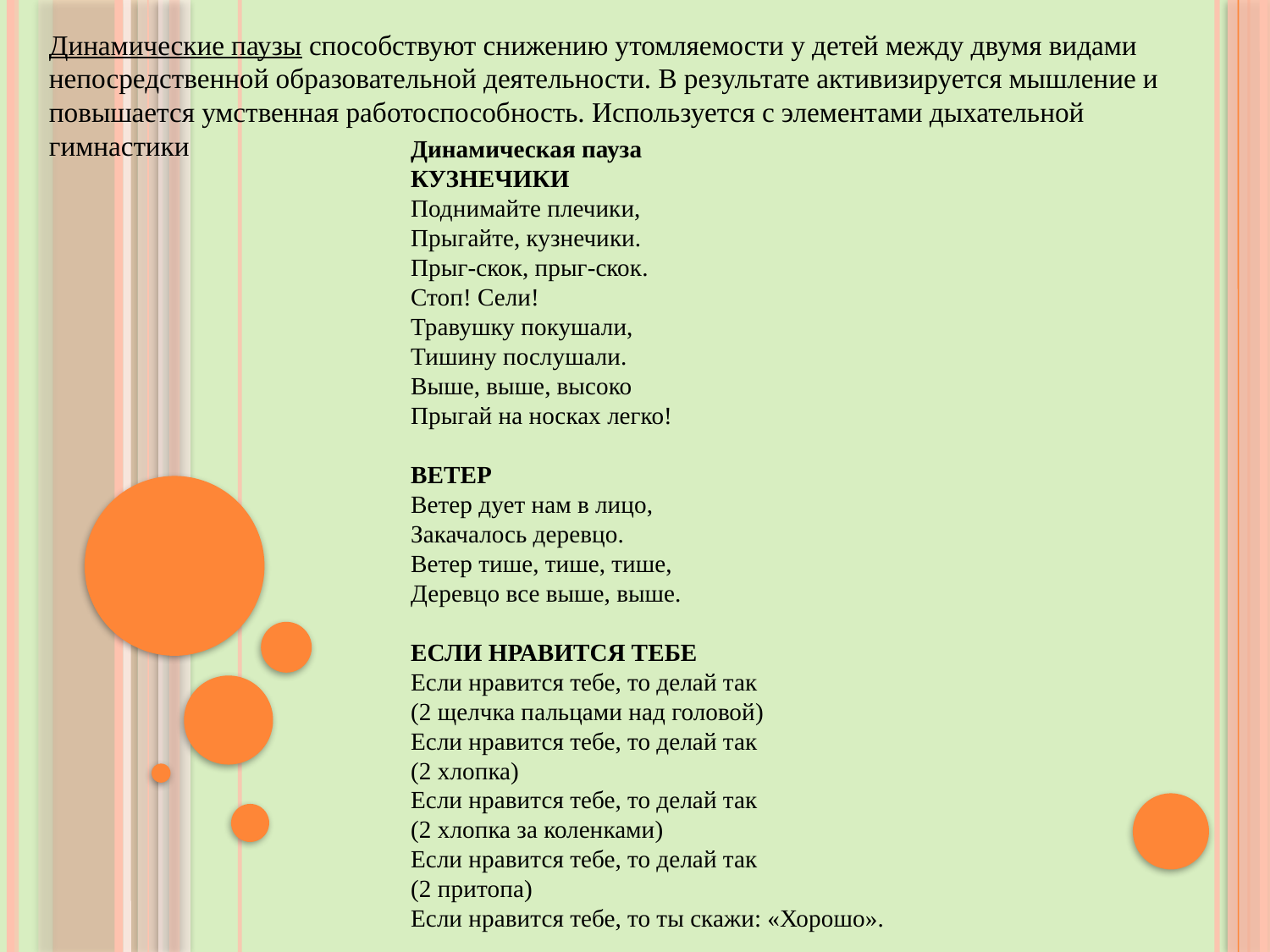

Динамические паузы способствуют снижению утомляемости у детей между двумя видами непосредственной образовательной деятельности. В результате активизируется мышление и повышается умственная работоспособность. Используется с элементами дыхательной гимнастики
Динамическая пауза
КУЗНЕЧИКИ
Поднимайте плечики,
Прыгайте, кузнечики.
Прыг-скок, прыг-скок.
Стоп! Сели!
Травушку покушали,
Тишину послушали.
Выше, выше, высоко
Прыгай на носках легко!

ВЕТЕР
Ветер дует нам в лицо,
Закачалось деревцо.
Ветер тише, тише, тише,
Деревцо все выше, выше.

ЕСЛИ НРАВИТСЯ ТЕБЕ
Если нравится тебе, то делай так
(2 щелчка пальцами над головой)
Если нравится тебе, то делай так
(2 хлопка)
Если нравится тебе, то делай так
(2 хлопка за коленками)
Если нравится тебе, то делай так
(2 притопа)
Если нравится тебе, то ты скажи: «Хорошо».